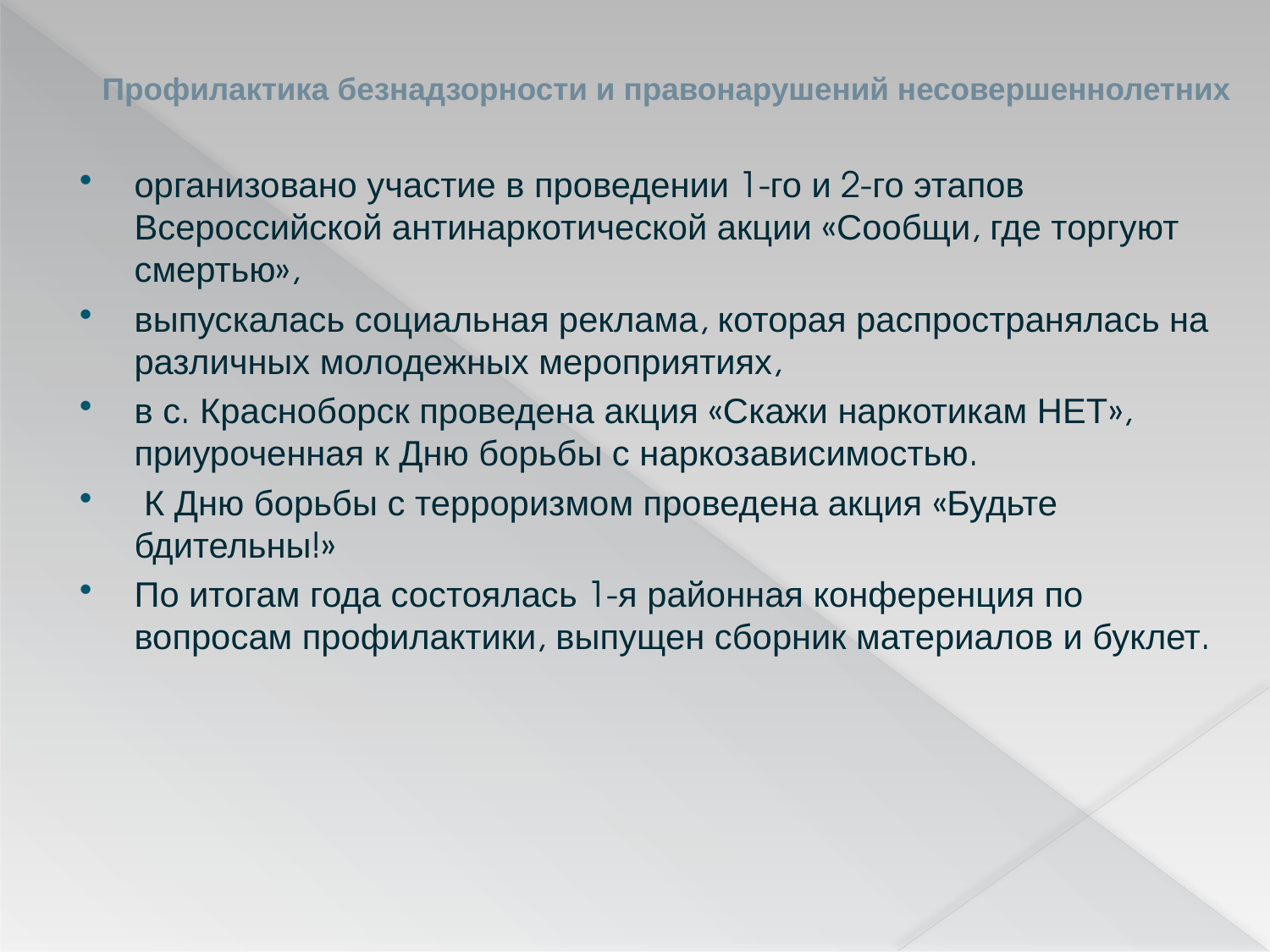

# Профилактика безнадзорности и правонарушений несовершеннолетних
организовано участие в проведении 1-го и 2-го этапов Всероссийской антинаркотической акции «Сообщи, где торгуют смертью»,
выпускалась социальная реклама, которая распространялась на различных молодежных мероприятиях,
в с. Красноборск проведена акция «Скажи наркотикам НЕТ», приуроченная к Дню борьбы с наркозависимостью.
 К Дню борьбы с терроризмом проведена акция «Будьте бдительны!»
По итогам года состоялась 1-я районная конференция по вопросам профилактики, выпущен сборник материалов и буклет.